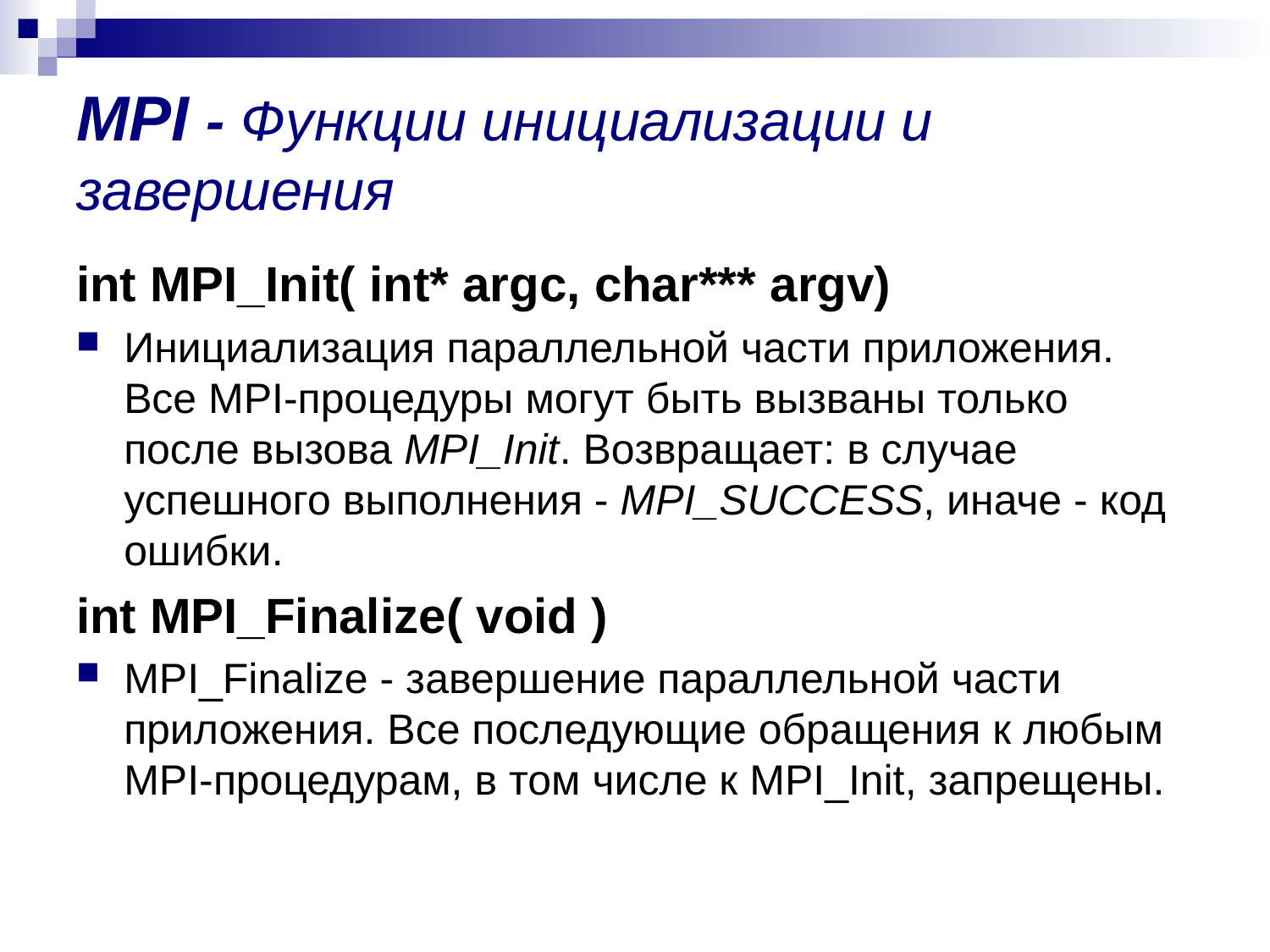

# MPI - Функции инициализации и завершения
int MPI_Init( int* argc, char*** argv)
Инициализация параллельной части приложения. Все MPI-процедуры могут быть вызваны только после вызова MPI_Init. Возвращает: в случае успешного выполнения - MPI_SUCCESS, иначе - код ошибки.
int MPI_Finalize( void )
MPI_Finalize - завершение параллельной части приложения. Все последующие обращения к любым MPI-процедурам, в том числе к MPI_Init, запрещены.